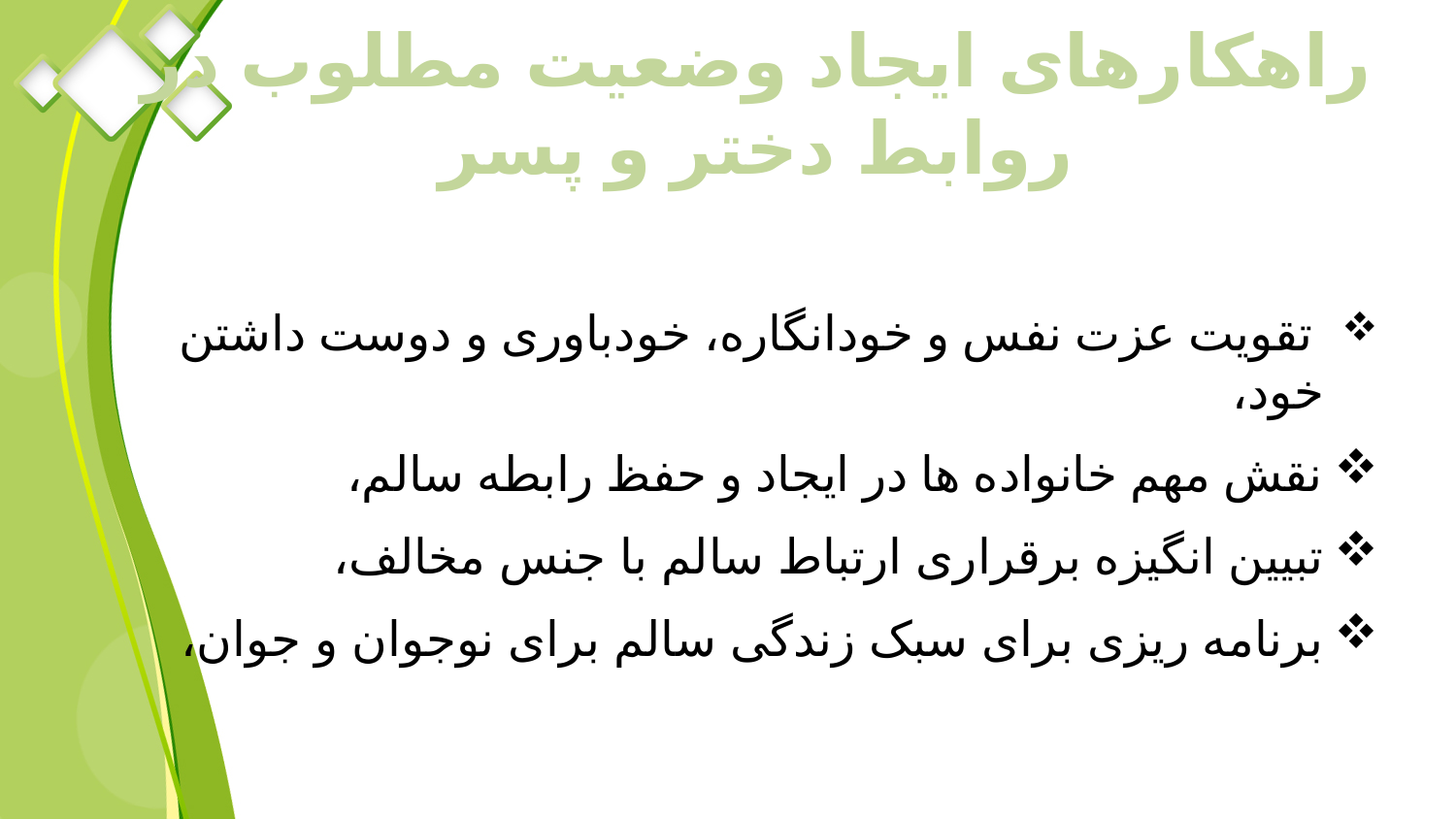

# راهکارهای ایجاد وضعیت مطلوب در روابط دختر و پسر
 تقویت عزت نفس و خودانگاره، خودباوری و دوست داشتن خود،
نقش مهم خانواده ها در ایجاد و حفظ رابطه سالم،
تبیین انگیزه برقراری ارتباط سالم با جنس مخالف،
برنامه ریزی برای سبک زندگی سالم برای نوجوان و جوان،